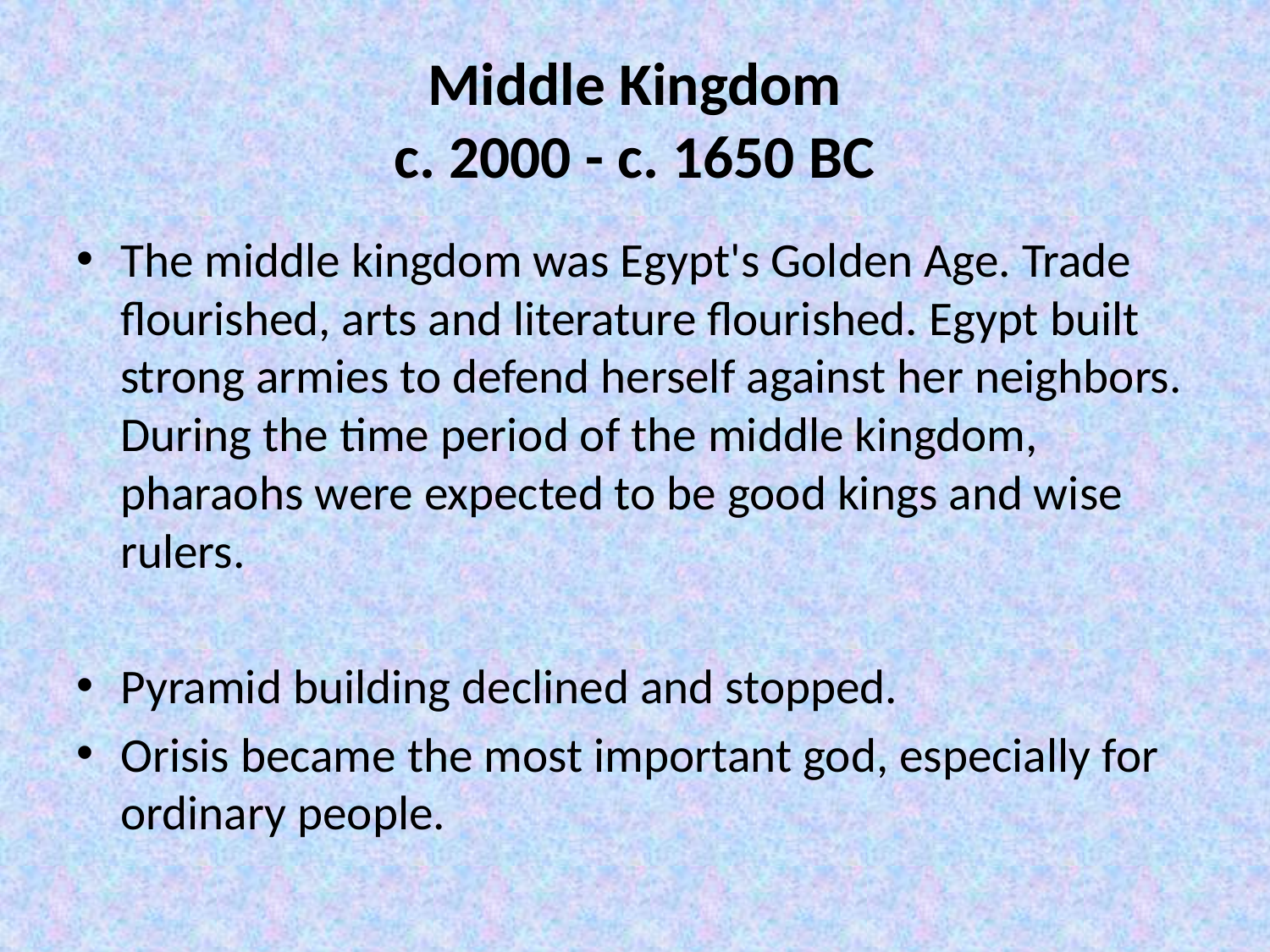

# Middle Kingdom c. 2000 - c. 1650 BC
The middle kingdom was Egypt's Golden Age. Trade flourished, arts and literature flourished. Egypt built strong armies to defend herself against her neighbors. During the time period of the middle kingdom, pharaohs were expected to be good kings and wise rulers.

Pyramid building declined and stopped.
Orisis became the most important god, especially for ordinary people.